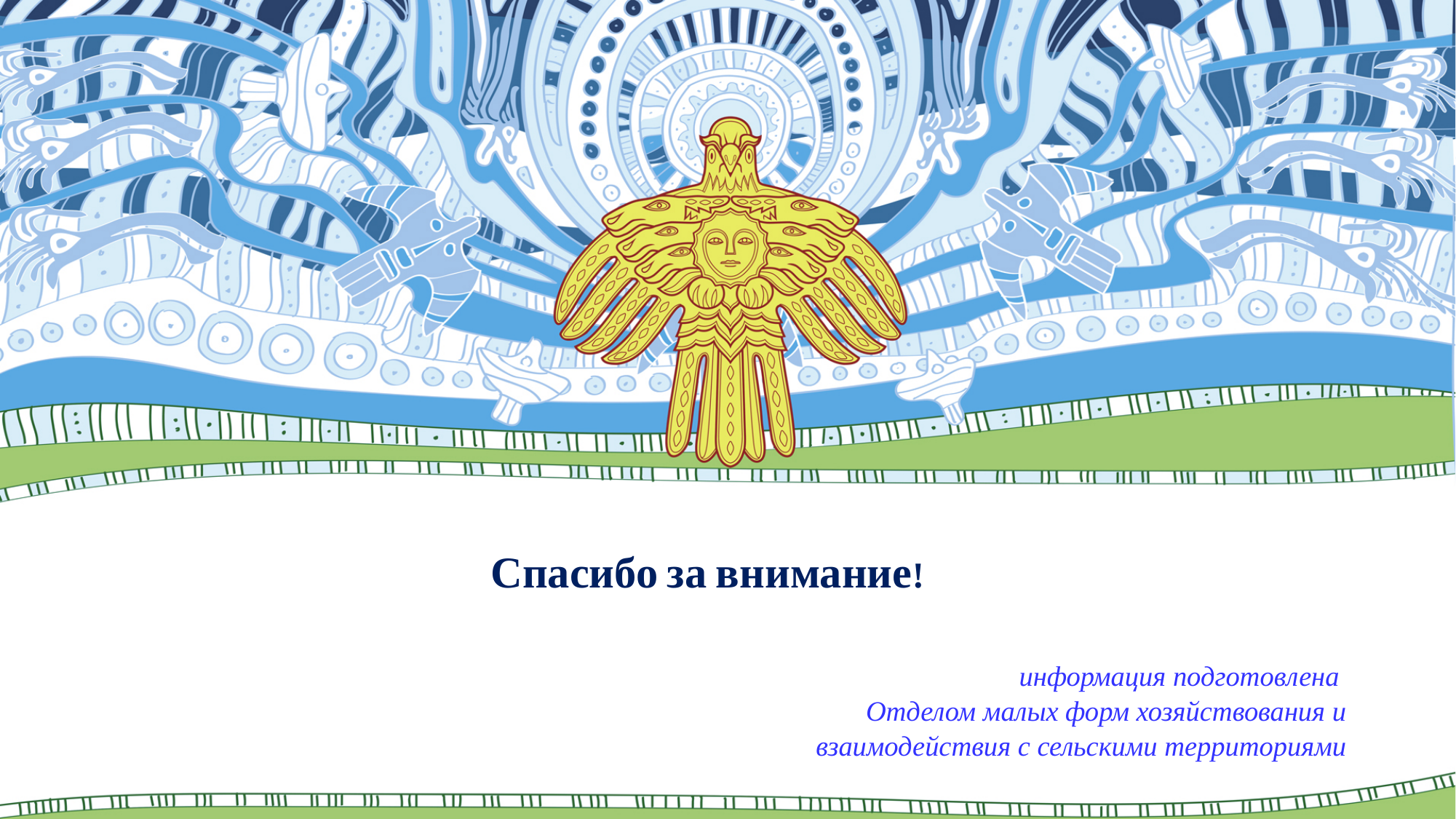

# Спасибо за внимание!

информация подготовлена
Отделом малых форм хозяйствования и
 взаимодействия с сельскими территориями